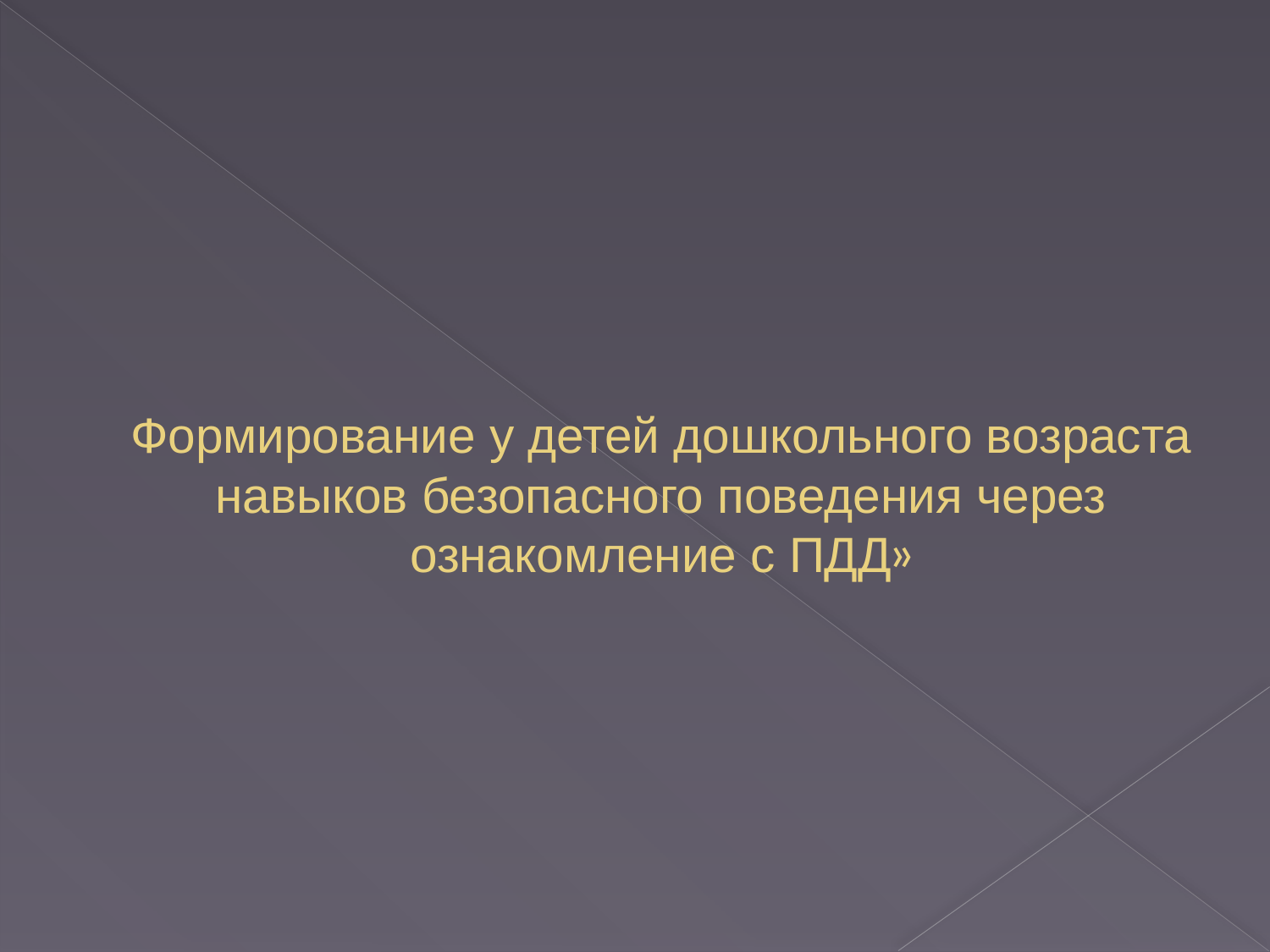

# Формирование у детей дошкольного возраста навыков безопасного поведения через ознакомление с ПДД»